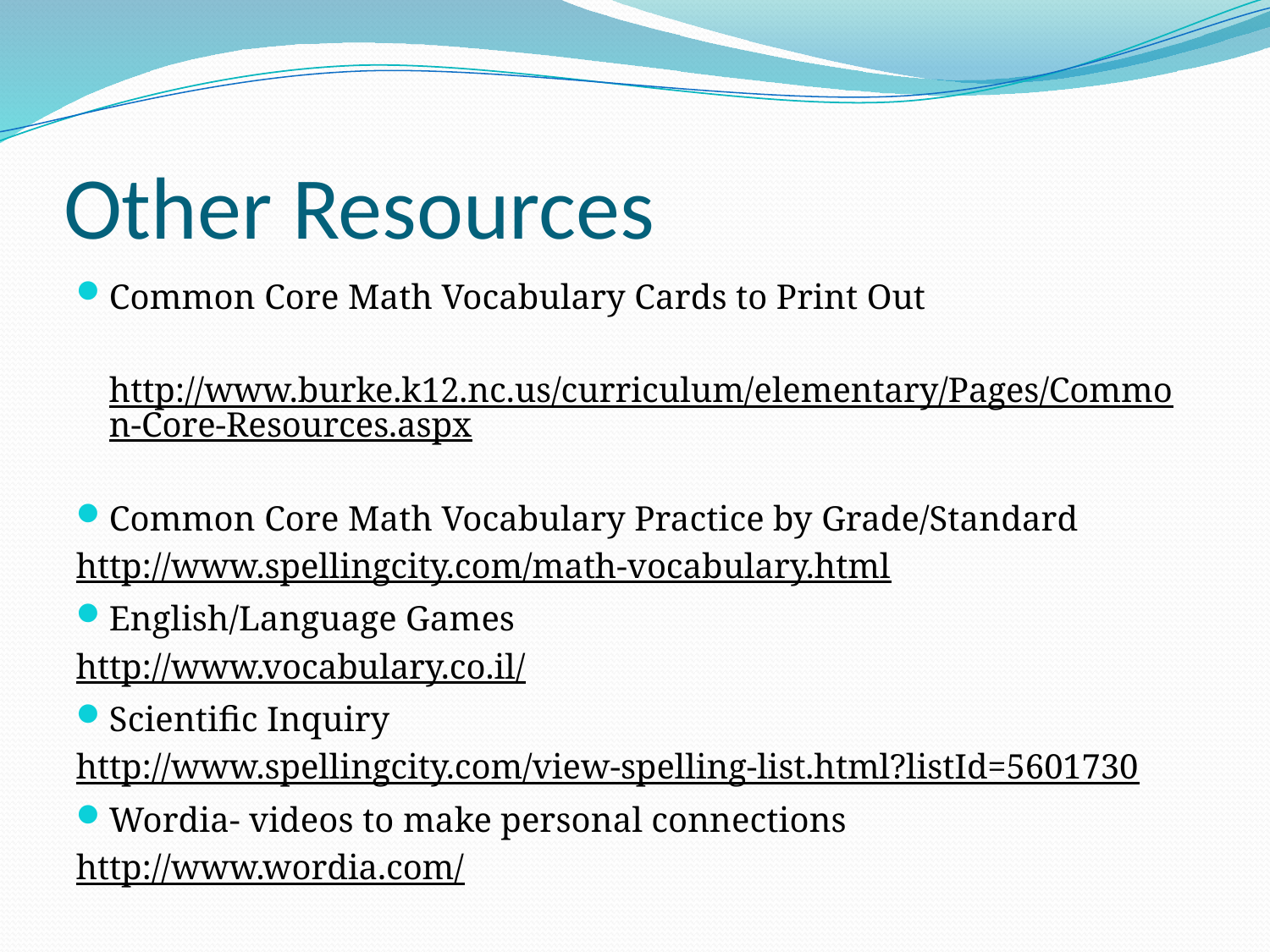

# Other Resources
Common Core Math Vocabulary Cards to Print Out
	http://www.burke.k12.nc.us/curriculum/elementary/Pages/Common-Core-Resources.aspx
Common Core Math Vocabulary Practice by Grade/Standard
	http://www.spellingcity.com/math-vocabulary.html
English/Language Games
	http://www.vocabulary.co.il/
Scientific Inquiry
	http://www.spellingcity.com/view-spelling-list.html?listId=5601730
Wordia- videos to make personal connections
	http://www.wordia.com/